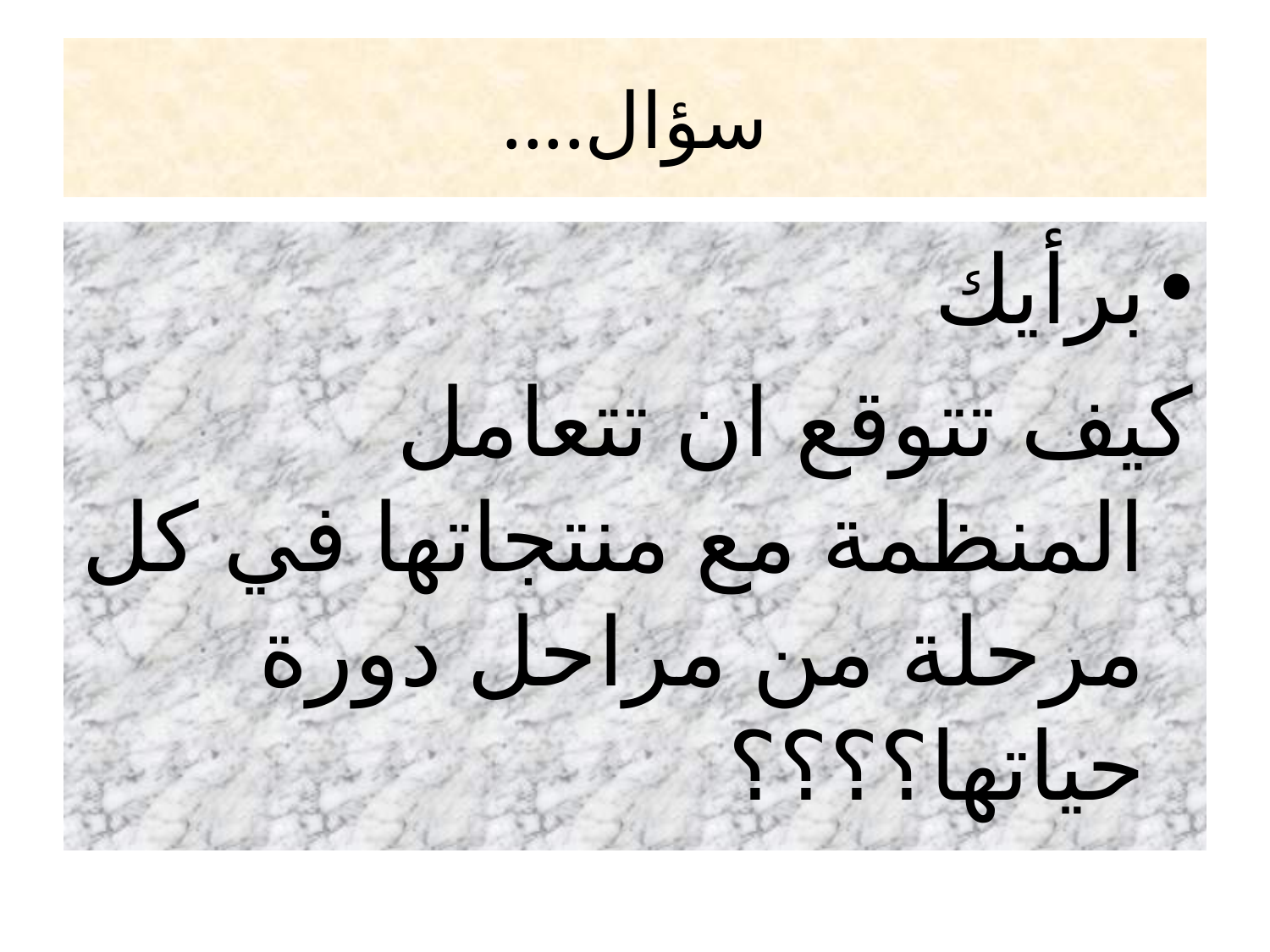

# سؤال....
برأيك
كيف تتوقع ان تتعامل المنظمة مع منتجاتها في كل مرحلة من مراحل دورة حياتها؟؟؟؟